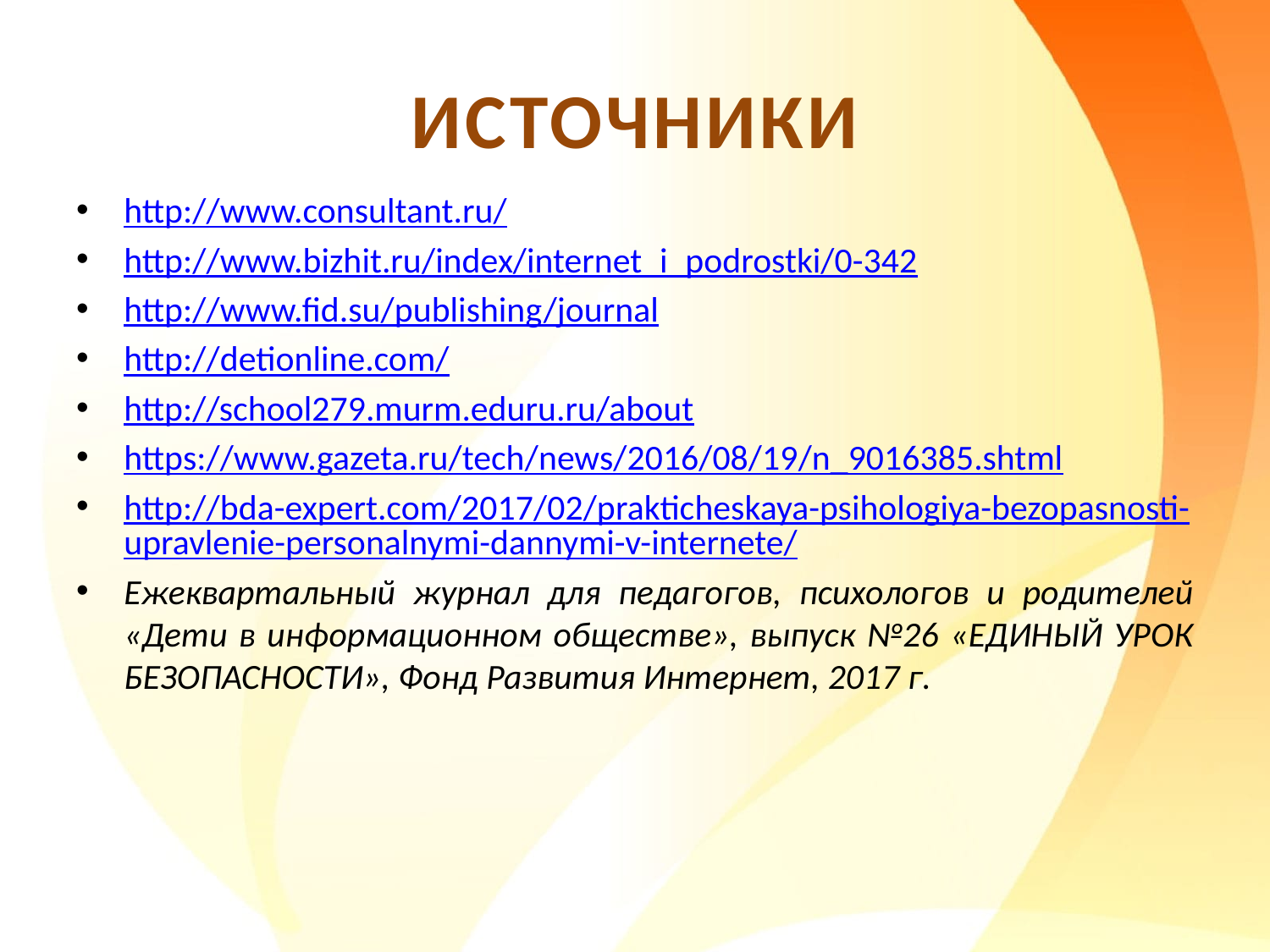

# источники
http://www.consultant.ru/
http://www.bizhit.ru/index/internet_i_podrostki/0-342
http://www.fid.su/publishing/journal
http://detionline.com/
http://school279.murm.eduru.ru/about
https://www.gazeta.ru/tech/news/2016/08/19/n_9016385.shtml
http://bda-expert.com/2017/02/prakticheskaya-psihologiya-bezopasnosti-upravlenie-personalnymi-dannymi-v-internete/
Ежеквартальный журнал для педагогов, психологов и родителей «Дети в информационном обществе», выпуск №26 «ЕДИНЫЙ УРОК БЕЗОПАСНОСТИ», Фонд Развития Интернет, 2017 г.